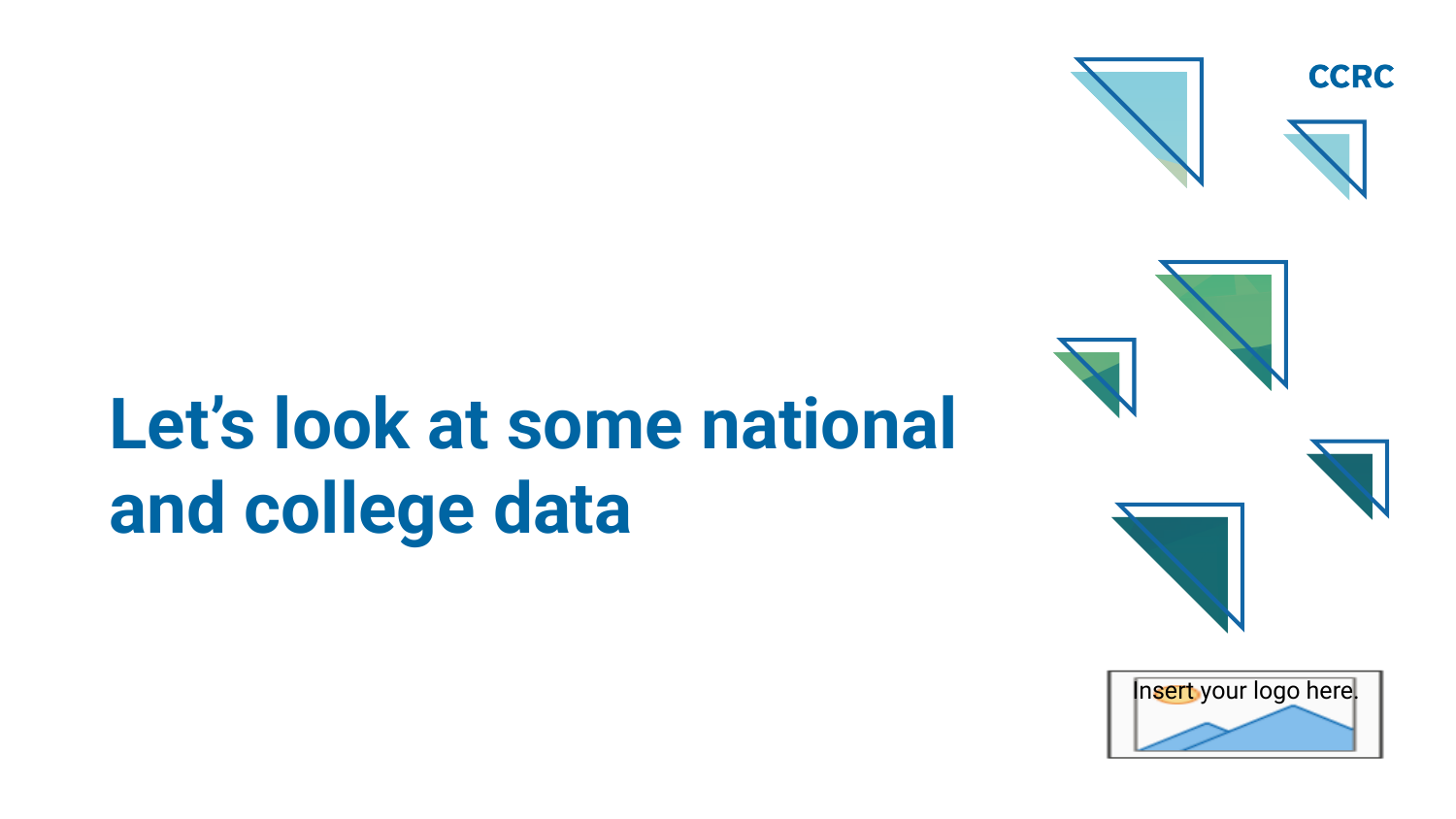

# Let’s look at some national and college data